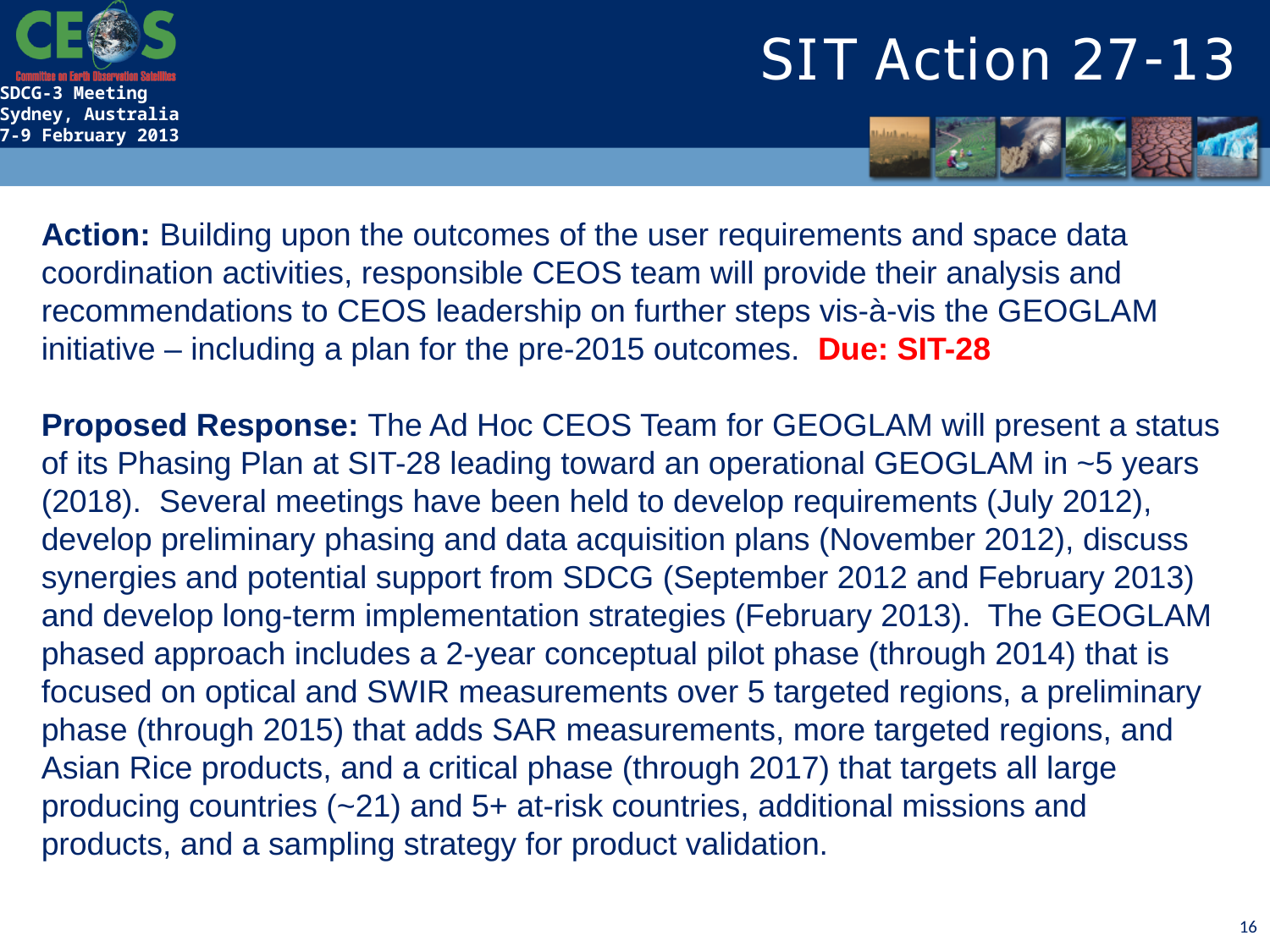

SIT Action 27-13
Action: Building upon the outcomes of the user requirements and space data coordination activities, responsible CEOS team will provide their analysis and recommendations to CEOS leadership on further steps vis-à-vis the GEOGLAM initiative – including a plan for the pre-2015 outcomes.  Due: SIT-28

Proposed Response: The Ad Hoc CEOS Team for GEOGLAM will present a status of its Phasing Plan at SIT-28 leading toward an operational GEOGLAM in ~5 years (2018).  Several meetings have been held to develop requirements (July 2012), develop preliminary phasing and data acquisition plans (November 2012), discuss synergies and potential support from SDCG (September 2012 and February 2013) and develop long-term implementation strategies (February 2013).  The GEOGLAM phased approach includes a 2-year conceptual pilot phase (through 2014) that is focused on optical and SWIR measurements over 5 targeted regions, a preliminary phase (through 2015) that adds SAR measurements, more targeted regions, and Asian Rice products, and a critical phase (through 2017) that targets all large producing countries (~21) and 5+ at-risk countries, additional missions and products, and a sampling strategy for product validation.
16